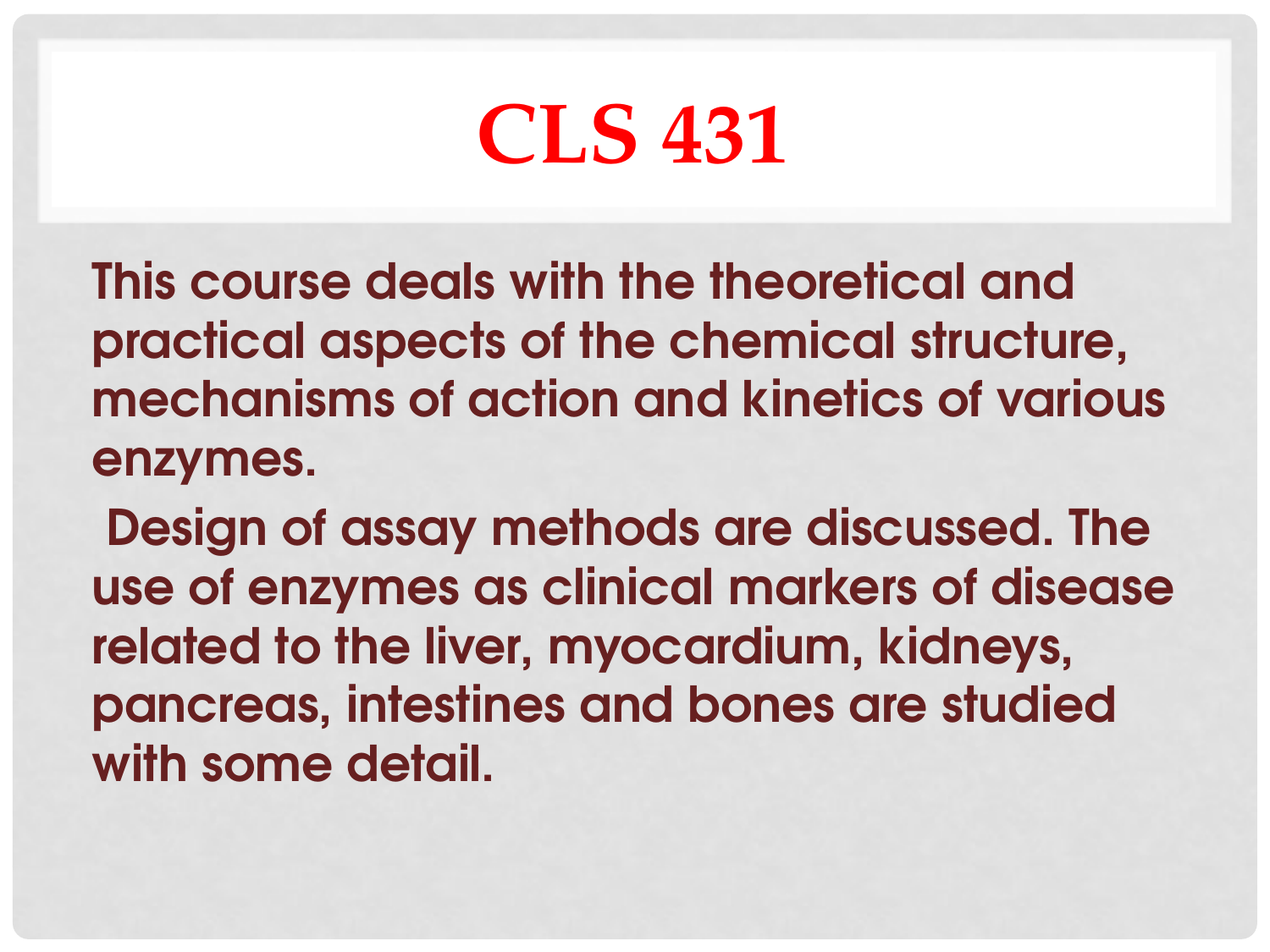

# Cls 431
This course deals with the theoretical and practical aspects of the chemical structure, mechanisms of action and kinetics of various enzymes.
 Design of assay methods are discussed. The use of enzymes as clinical markers of disease related to the liver, myocardium, kidneys, pancreas, intestines and bones are studied with some detail.